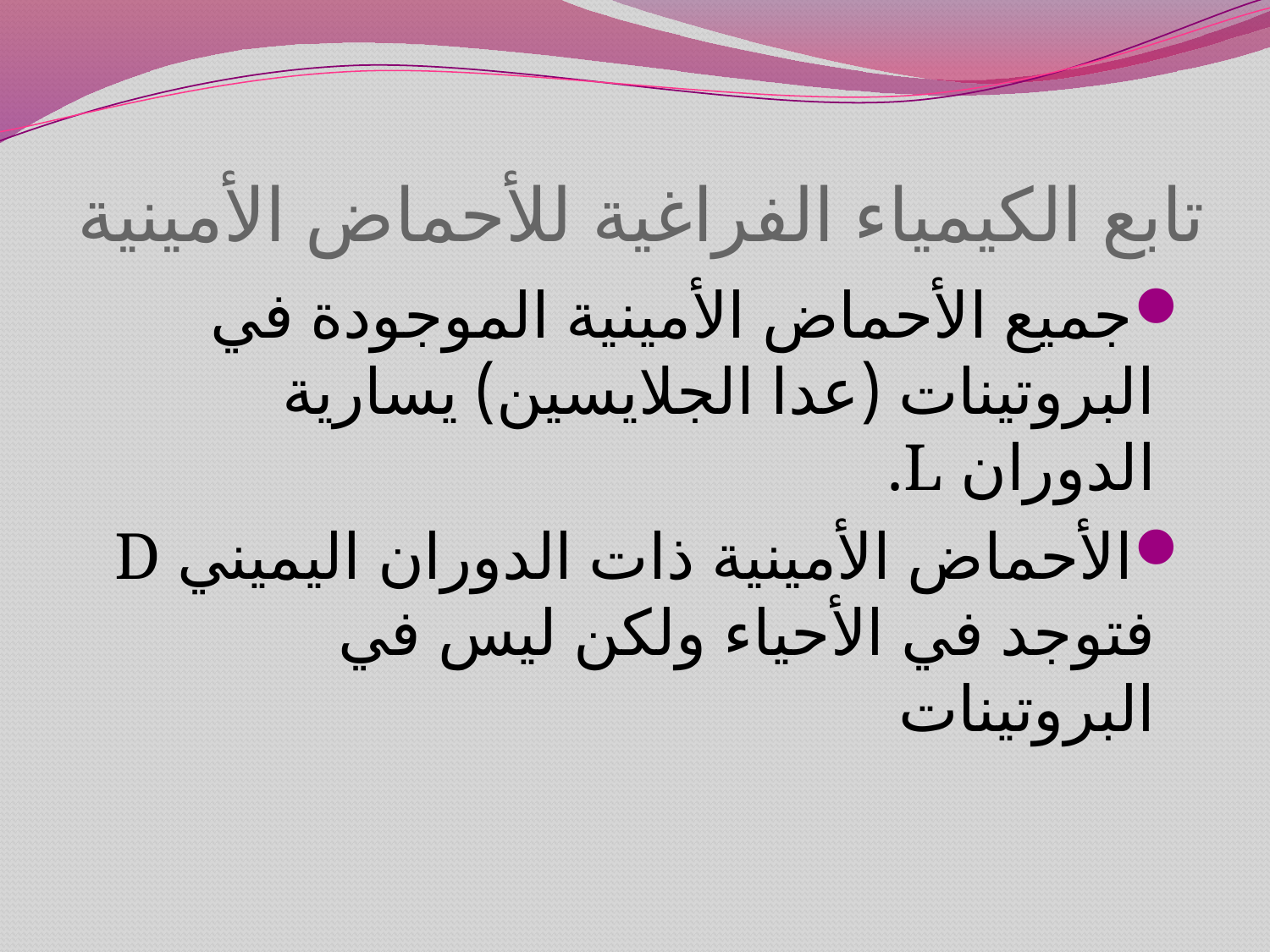

# تابع الكيمياء الفراغية للأحماض الأمينية
جميع الأحماض الأمينية الموجودة في البروتينات (عدا الجلايسين) يسارية الدوران L.
الأحماض الأمينية ذات الدوران اليميني D فتوجد في الأحياء ولكن ليس في البروتينات